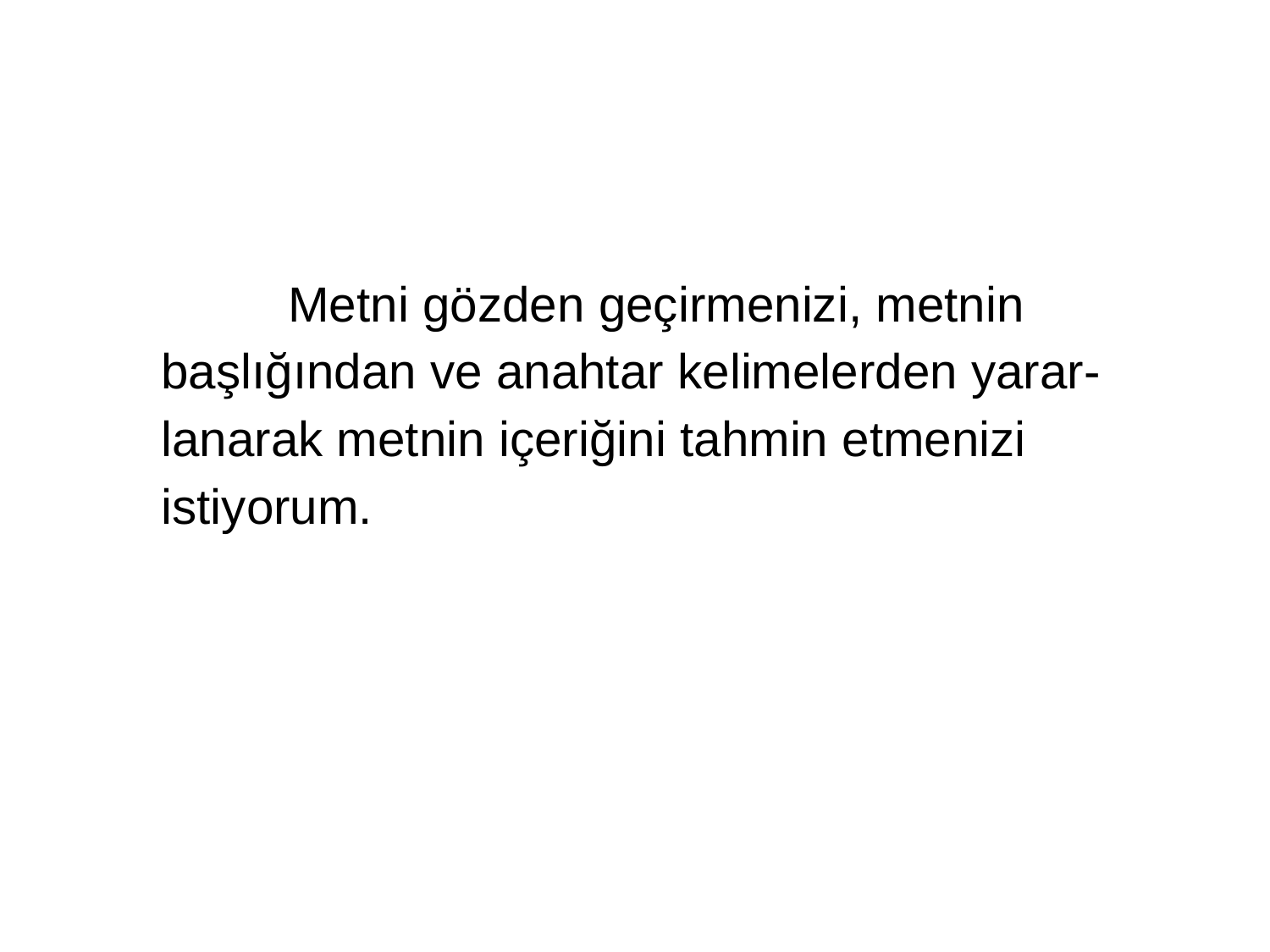

Metni gözden geçirmenizi, metnin başlığından ve anahtar kelimelerden yarar-lanarak metnin içeriğini tahmin etmenizi istiyorum.